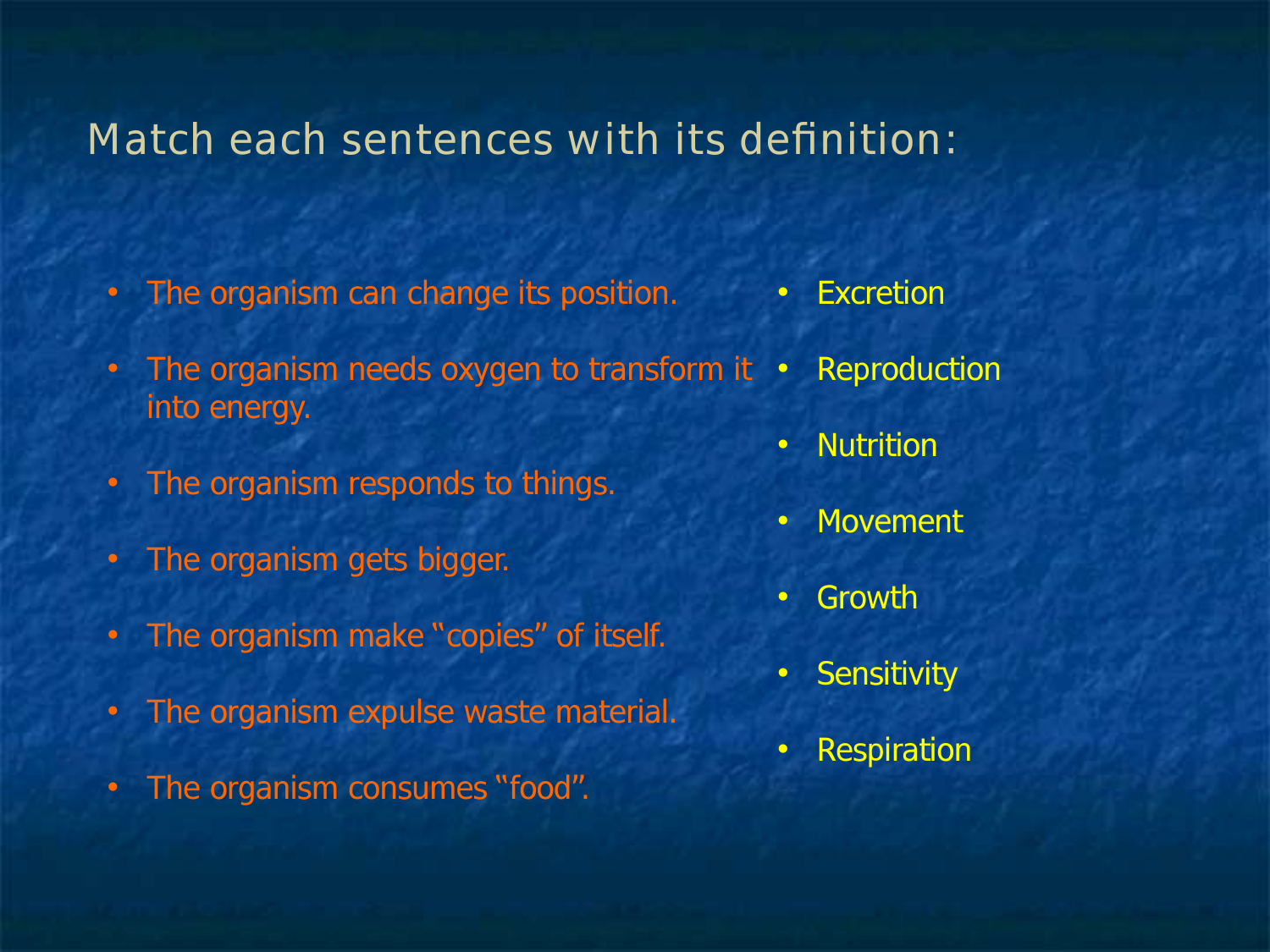

Match each sentences with its definition:
The organism can change its position.

The organism needs oxygen to transform it into energy.

The organism responds to things.

The organism gets bigger.

The organism make “copies” of itself.

The organism expulse waste material.

The organism consumes “food”.
Excretion

Reproduction

Nutrition

Movement

Growth

Sensitivity

Respiration